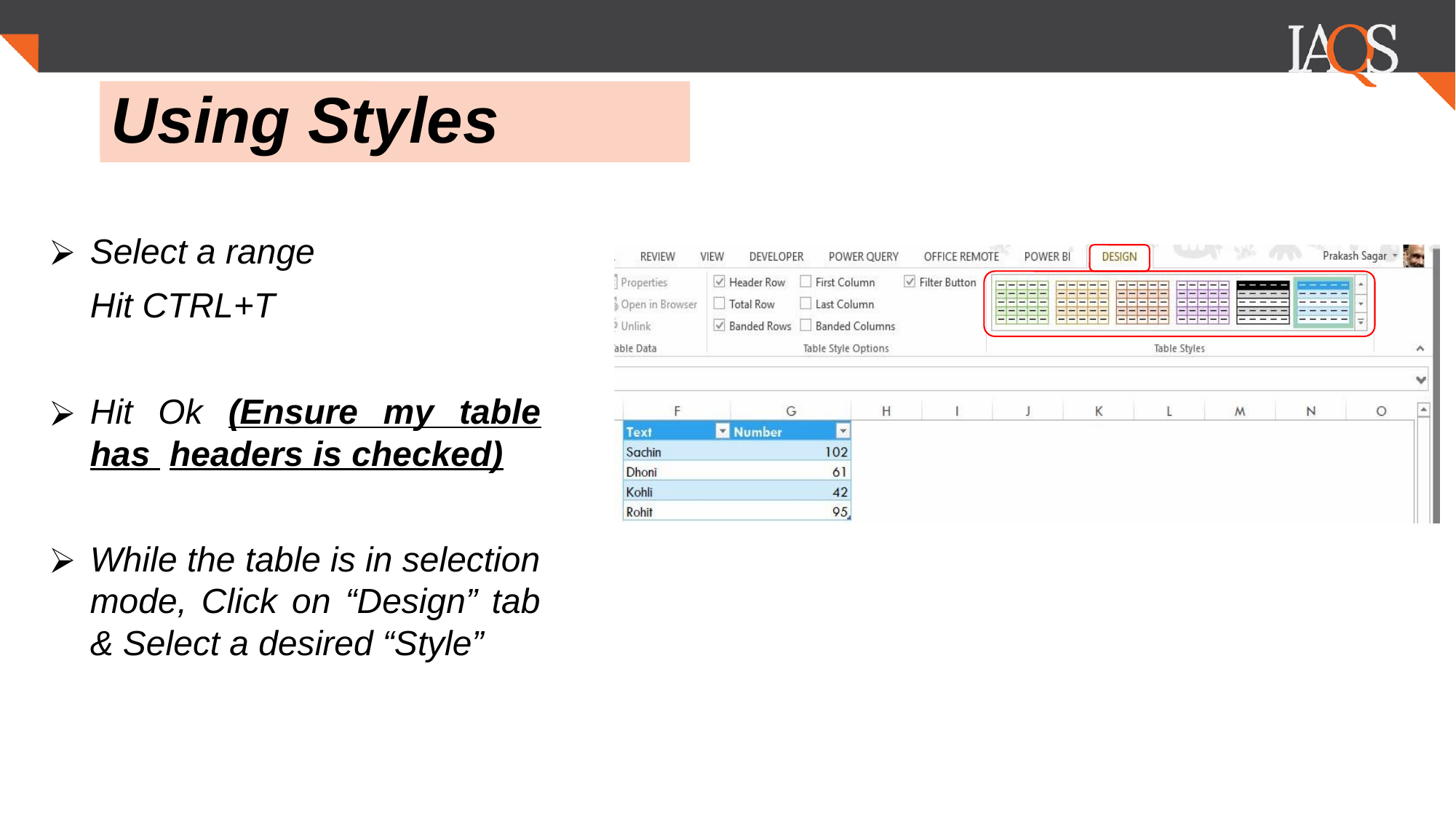

.

# Using Styles
Select a range  Hit CTRL+T

Hit Ok (Ensure my table has  headers is checked)

While the table is in selection mode, Click on “Design” tab & Select a desired “Style”